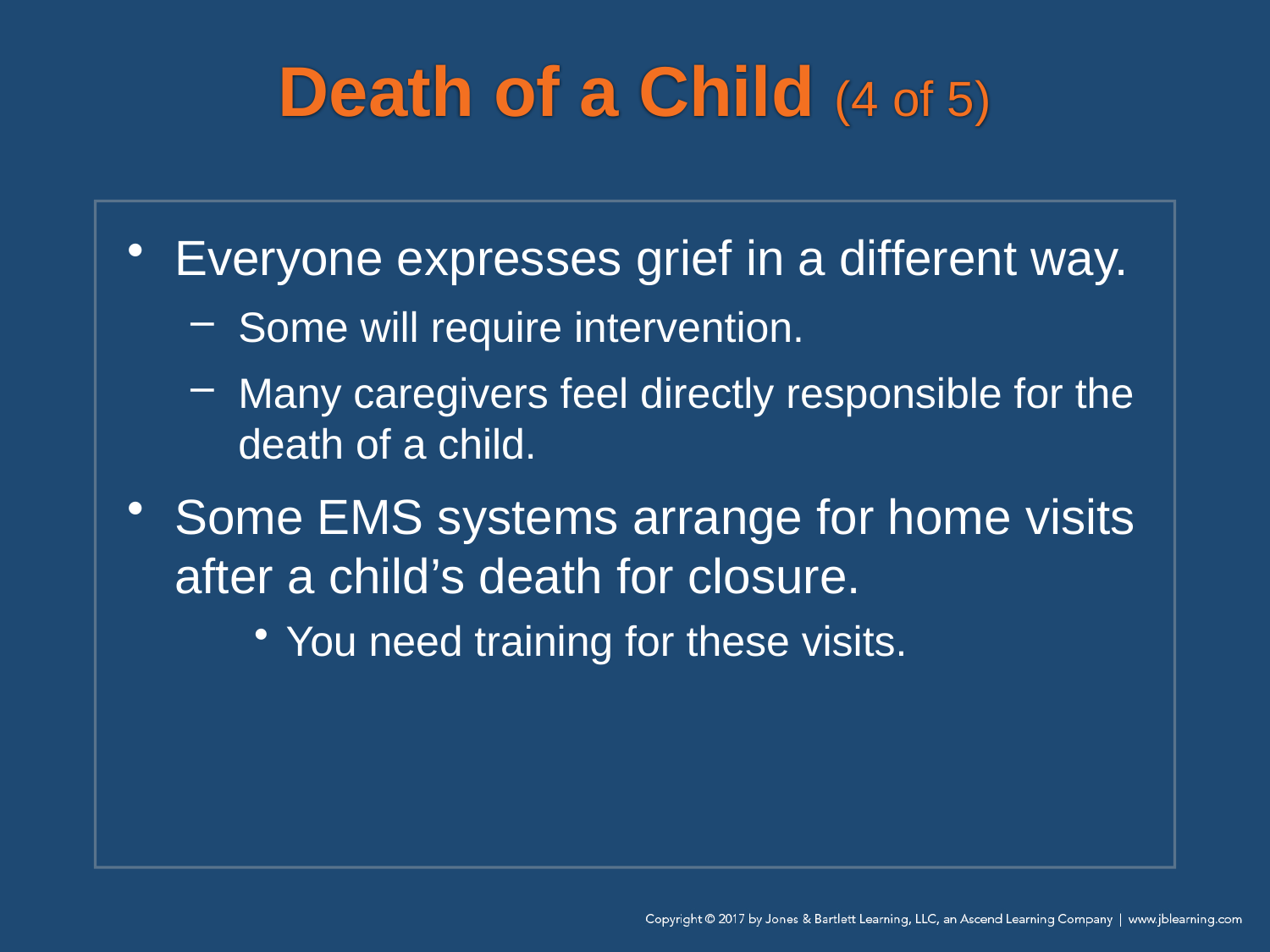

# Death of a Child (4 of 5)
Everyone expresses grief in a different way.
Some will require intervention.
Many caregivers feel directly responsible for the death of a child.
Some EMS systems arrange for home visits after a child’s death for closure.
You need training for these visits.